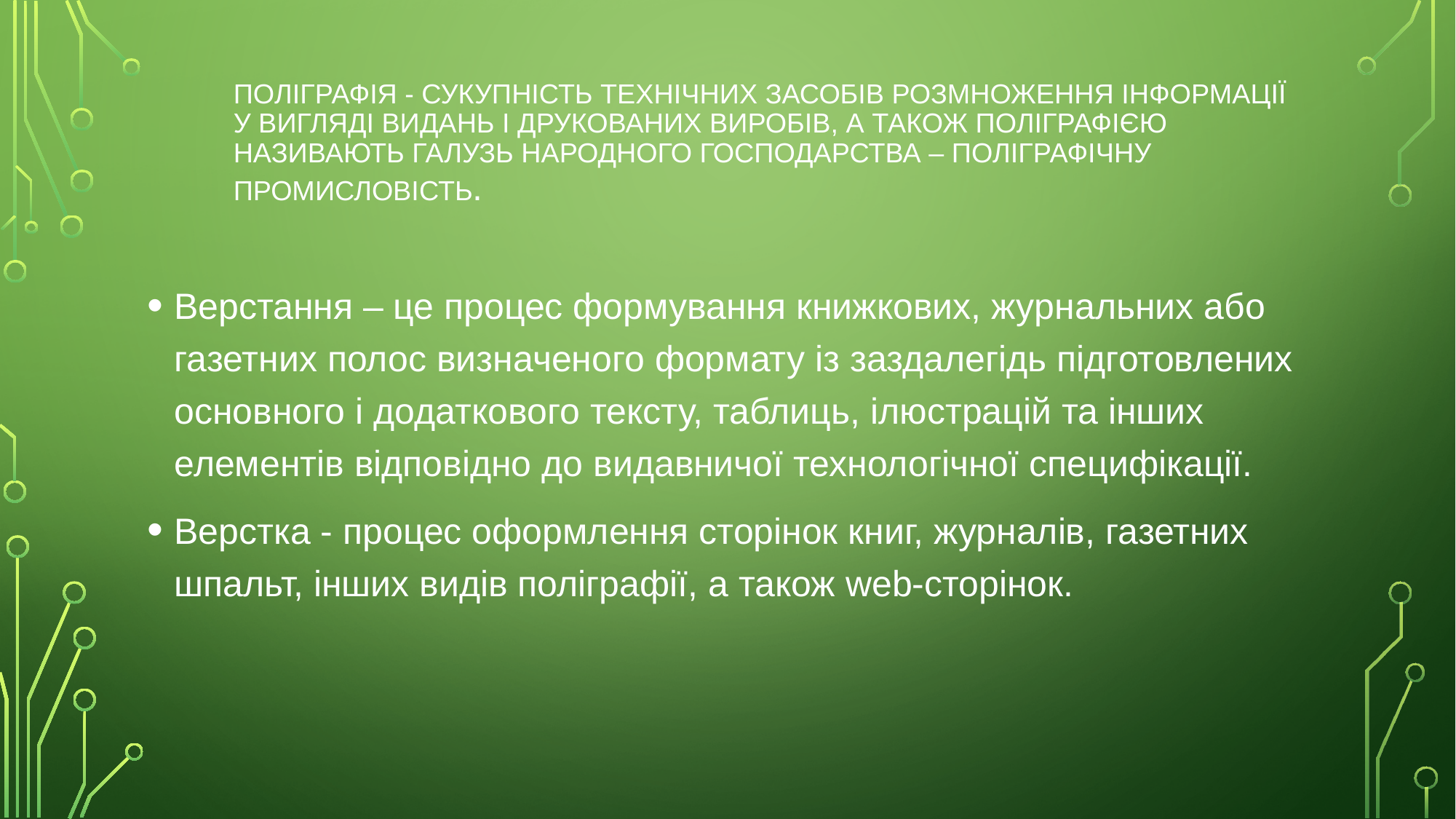

# Поліграфія - сукупність технічних засобів розмноження інформації у вигляді видань і друкованих виробів, а також поліграфією називають галузь народного господарства – поліграфічну промисловість.
Верстання – це процес формування книжкових, жур­нальних або газетних полос визначеного формату із заздалегідь підготовлених основного і додаткового тексту, таблиць, ілюстрацій та інших елементів відповідно до видавничої технологічної специфікації.
Верстка - процес оформлення сторінок книг, журналів, газетних шпальт, інших видів поліграфії, а також web-сторінок.